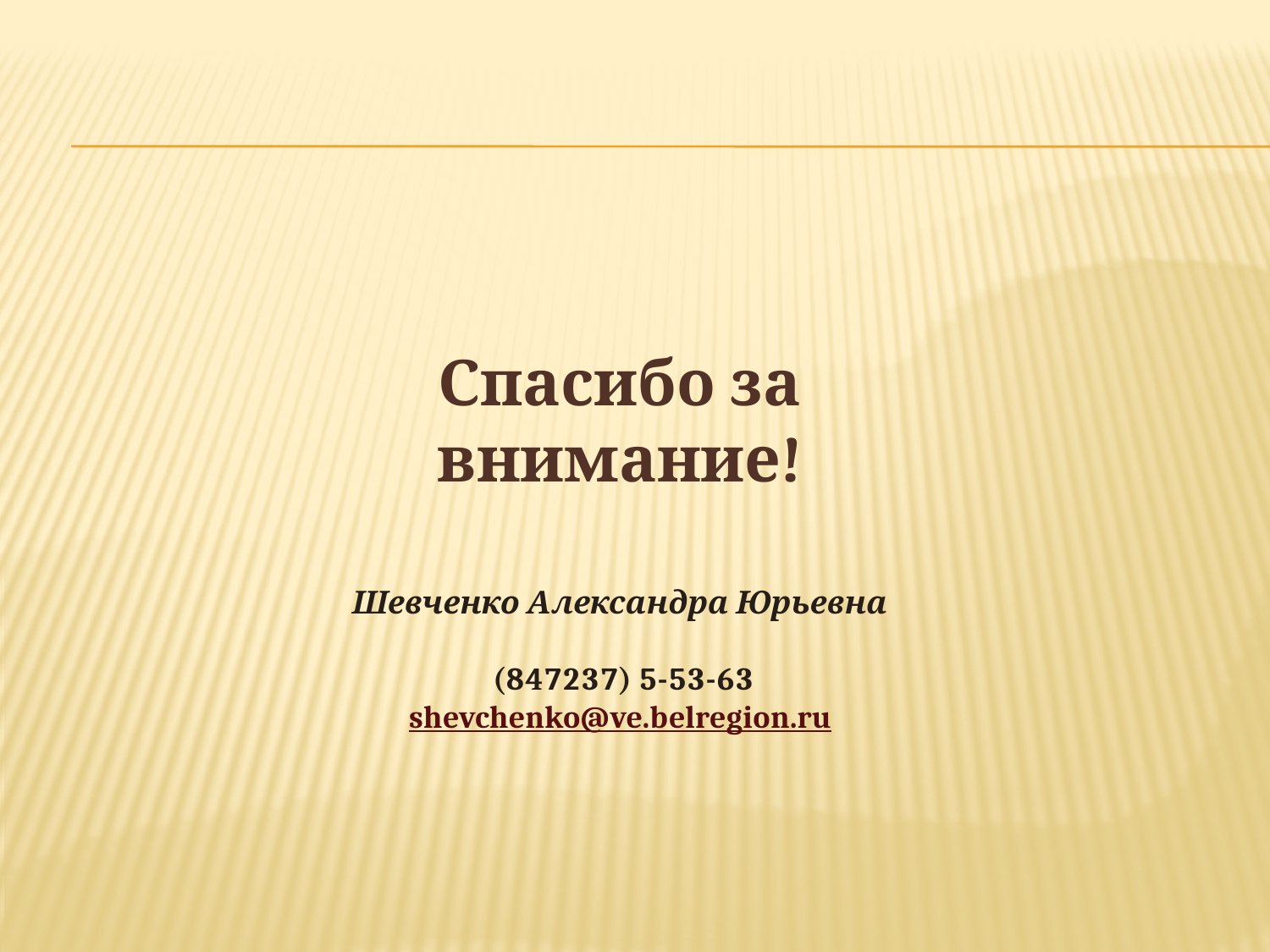

Спасибо за внимание!
Шевченко Александра Юрьевна

 (847237) 5-53-63
shevchenko@ve.belregion.ru